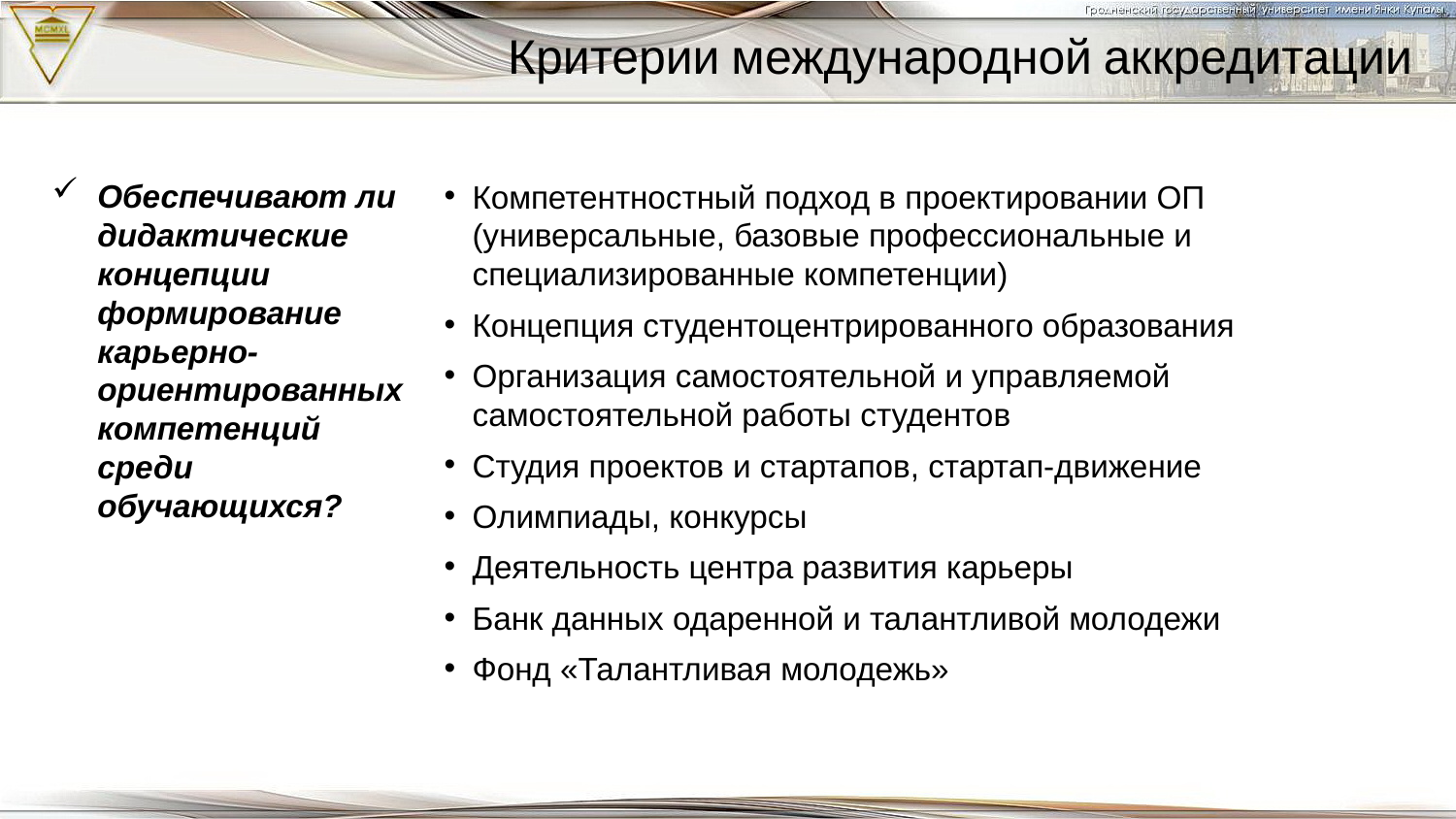

Критерии международной аккредитации
Обеспечивают ли дидактические концепции формирование карьерно-ориентированных компетенций среди обучающихся?
Компетентностный подход в проектировании ОП (универсальные, базовые профессиональные и специализированные компетенции)
Концепция студентоцентрированного образования
Организация самостоятельной и управляемой самостоятельной работы студентов
Студия проектов и стартапов, стартап-движение
Олимпиады, конкурсы
Деятельность центра развития карьеры
Банк данных одаренной и талантливой молодежи
Фонд «Талантливая молодежь»